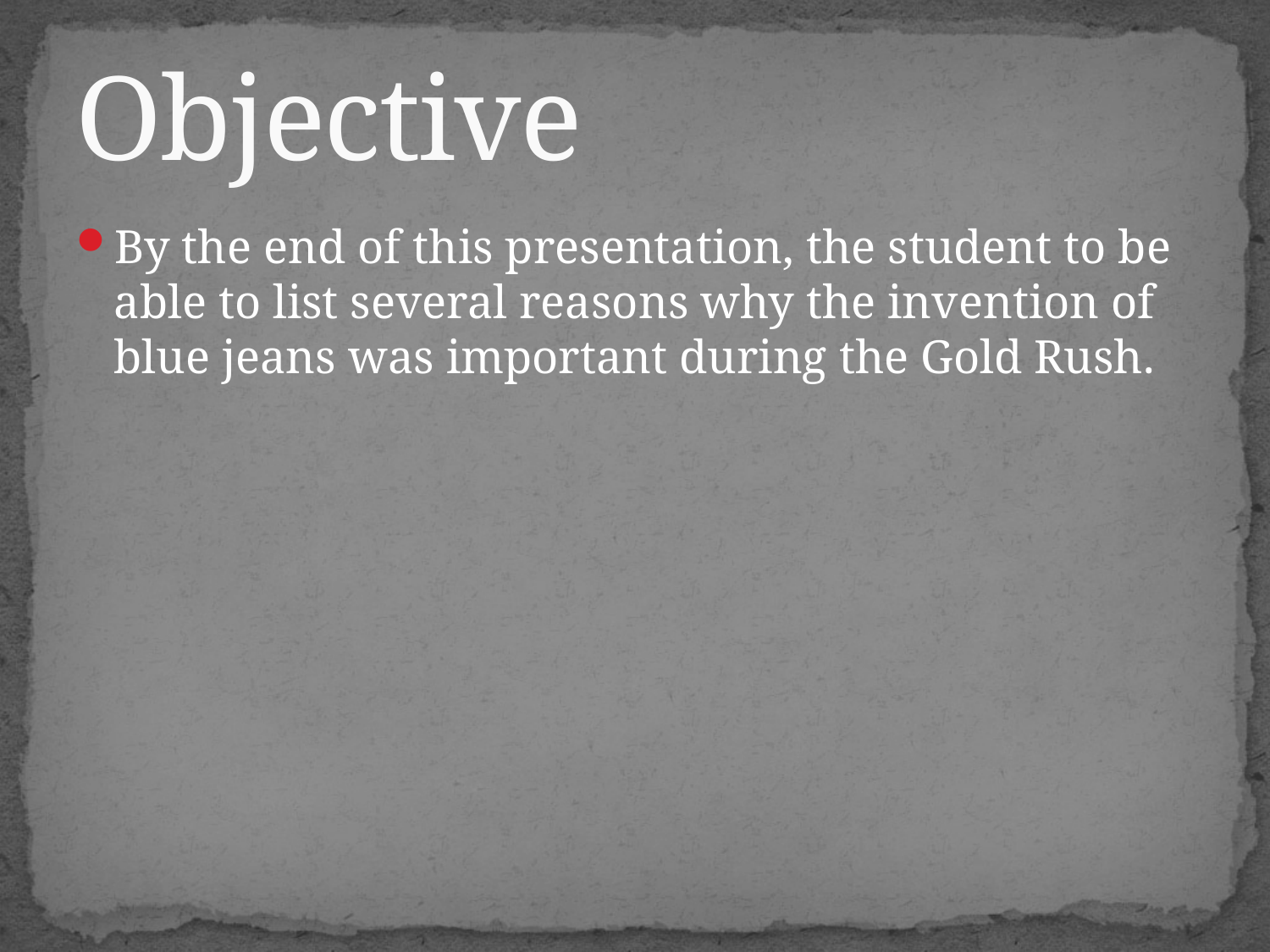

# Objective
By the end of this presentation, the student to be able to list several reasons why the invention of blue jeans was important during the Gold Rush.